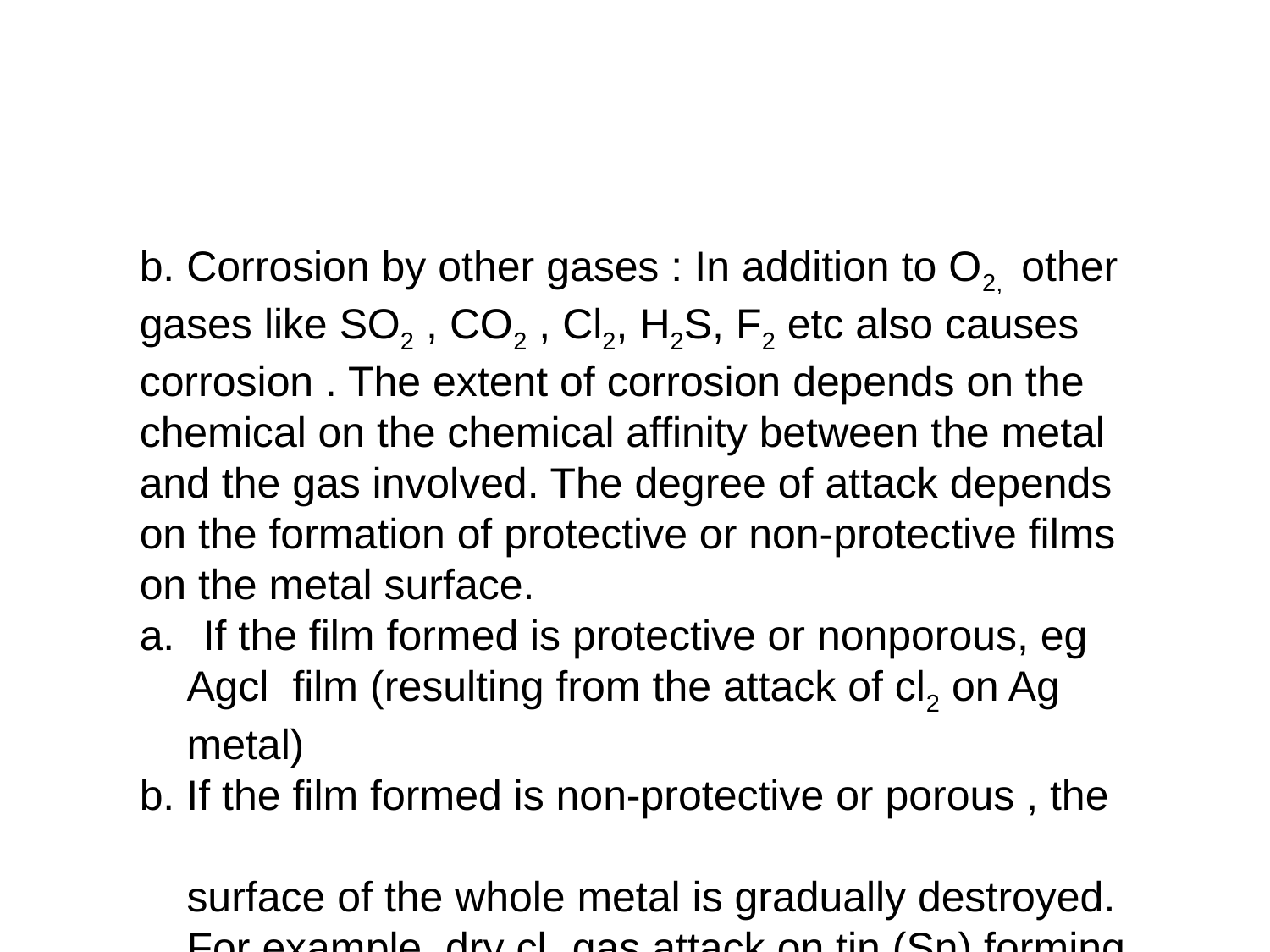

b. Corrosion by other gases : In addition to O2,  other gases like SO2 , CO2 , Cl2, H2S, F2 etc also causes corrosion . The extent of corrosion depends on the chemical on the chemical affinity between the metal and the gas involved. The degree of attack depends on the formation of protective or non-protective films on the metal surface.
If the film formed is protective or nonporous, eg
    Agcl  film (resulting from the attack of cl2 on Ag
    metal)
b. If the film formed is non-protective or porous , the
    surface of the whole metal is gradually destroyed.
    For example, dry cl2 gas attack on tin (Sn) forming